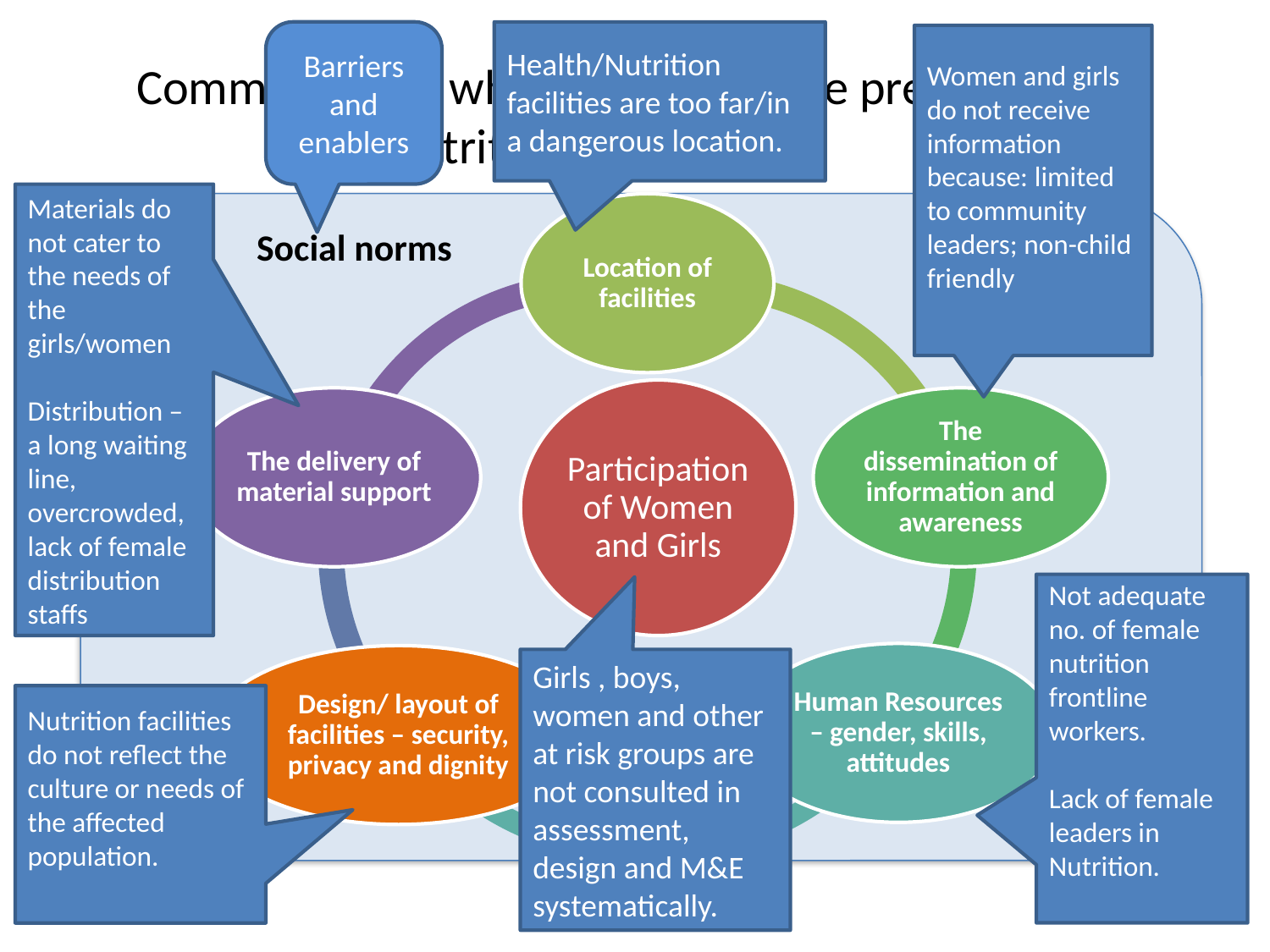

Barriers and enablers
Health/Nutrition facilities are too far/in a dangerous location.
Women and girls do not receive information because: limited to community leaders; non-child friendly

Common areas where GBV risks are present in Nutrition sector sent

Materials do not cater to the needs of the girls/women

Distribution – a long waiting line, overcrowded, lack of female distribution staffs

Participation of Women and Girls
Location of facilities
The dissemination of information and awareness
Human Resources – gender, skills, attitudes
Design/ layout of facilities – security, privacy and dignity
The delivery of material support
Social norms
Not adequate no. of female nutrition frontline workers.

Lack of female leaders in Nutrition.

Girls , boys, women and other at risk groups are not consulted in assessment, design and M&E systematically.
Nutrition facilities do not reflect the culture or needs of the affected population.